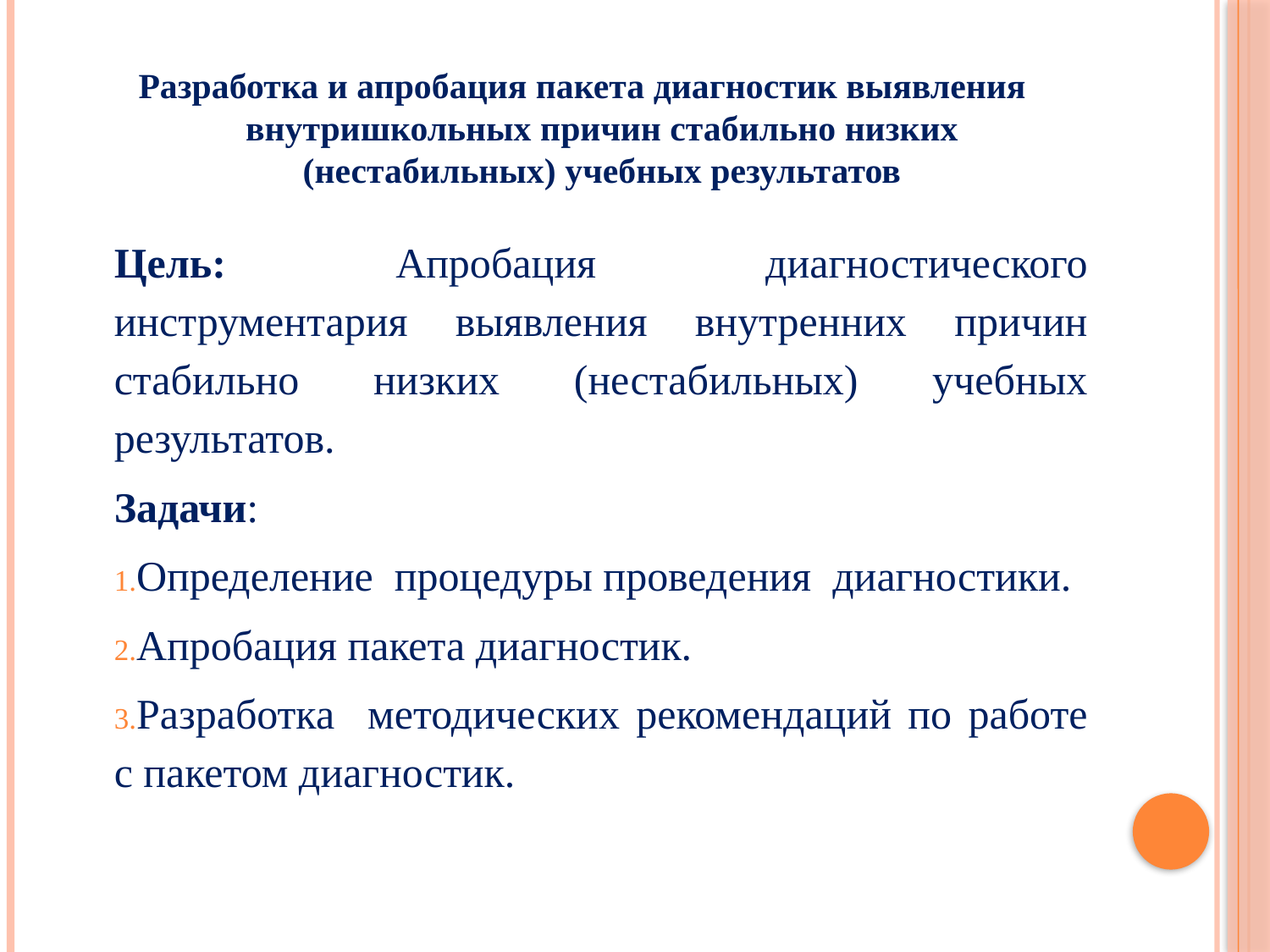

# Разработка и апробация пакета диагностик выявления внутришкольных причин стабильно низких (нестабильных) учебных результатов
Цель:  Апробация  диагностического инструментария выявления внутренних причин стабильно низких (нестабильных) учебных результатов.
Задачи:
Определение  процедуры проведения  диагностики.
Апробация пакета диагностик.
Разработка  методических рекомендаций по работе с пакетом диагностик.